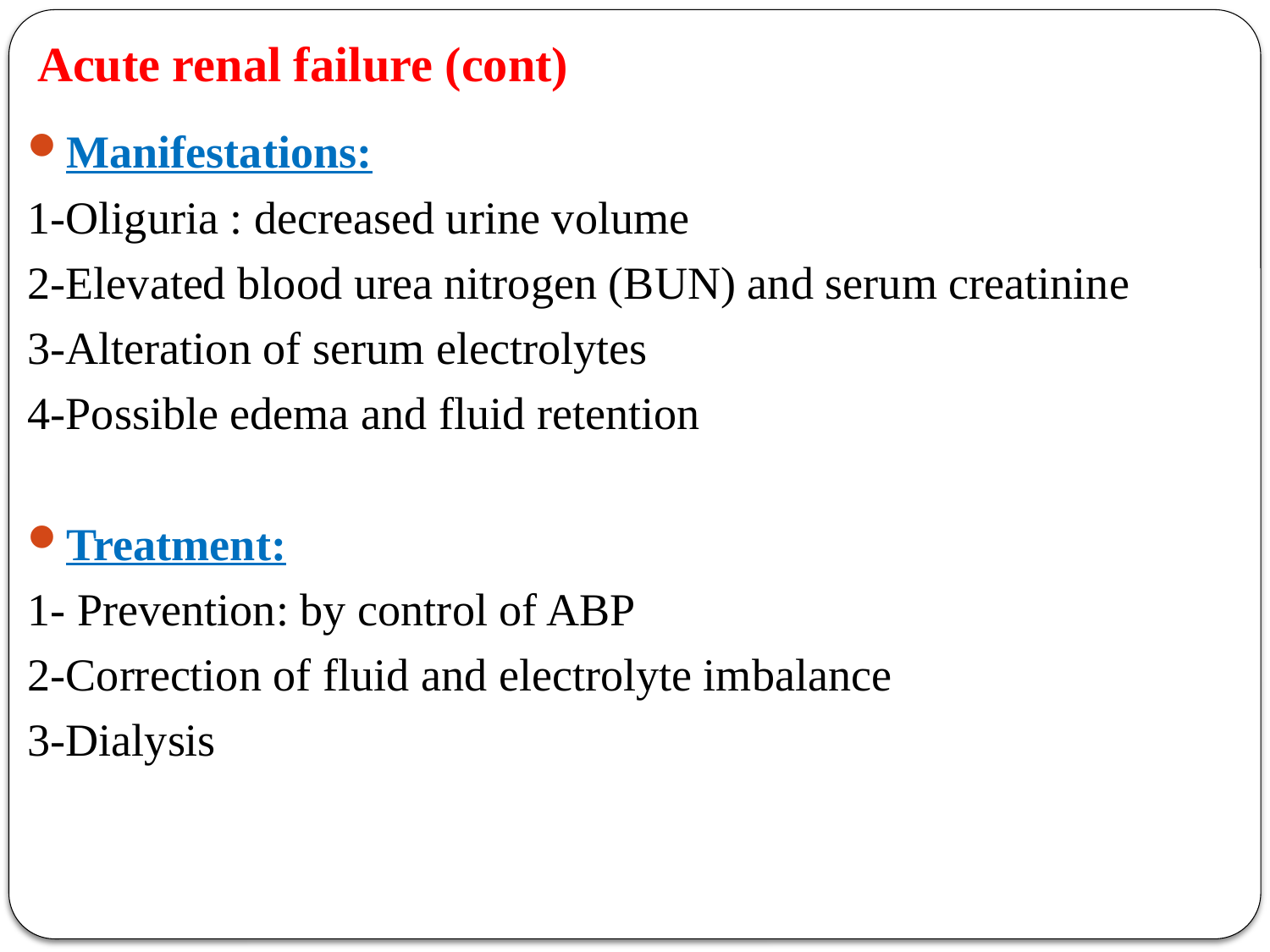

# Acute renal failure (cont)
Manifestations:
1-Oliguria : decreased urine volume
2-Elevated blood urea nitrogen (BUN) and serum creatinine
3-Alteration of serum electrolytes
4-Possible edema and fluid retention

Treatment:
1- Prevention: by control of ABP
2-Correction of fluid and electrolyte imbalance
3-Dialysis